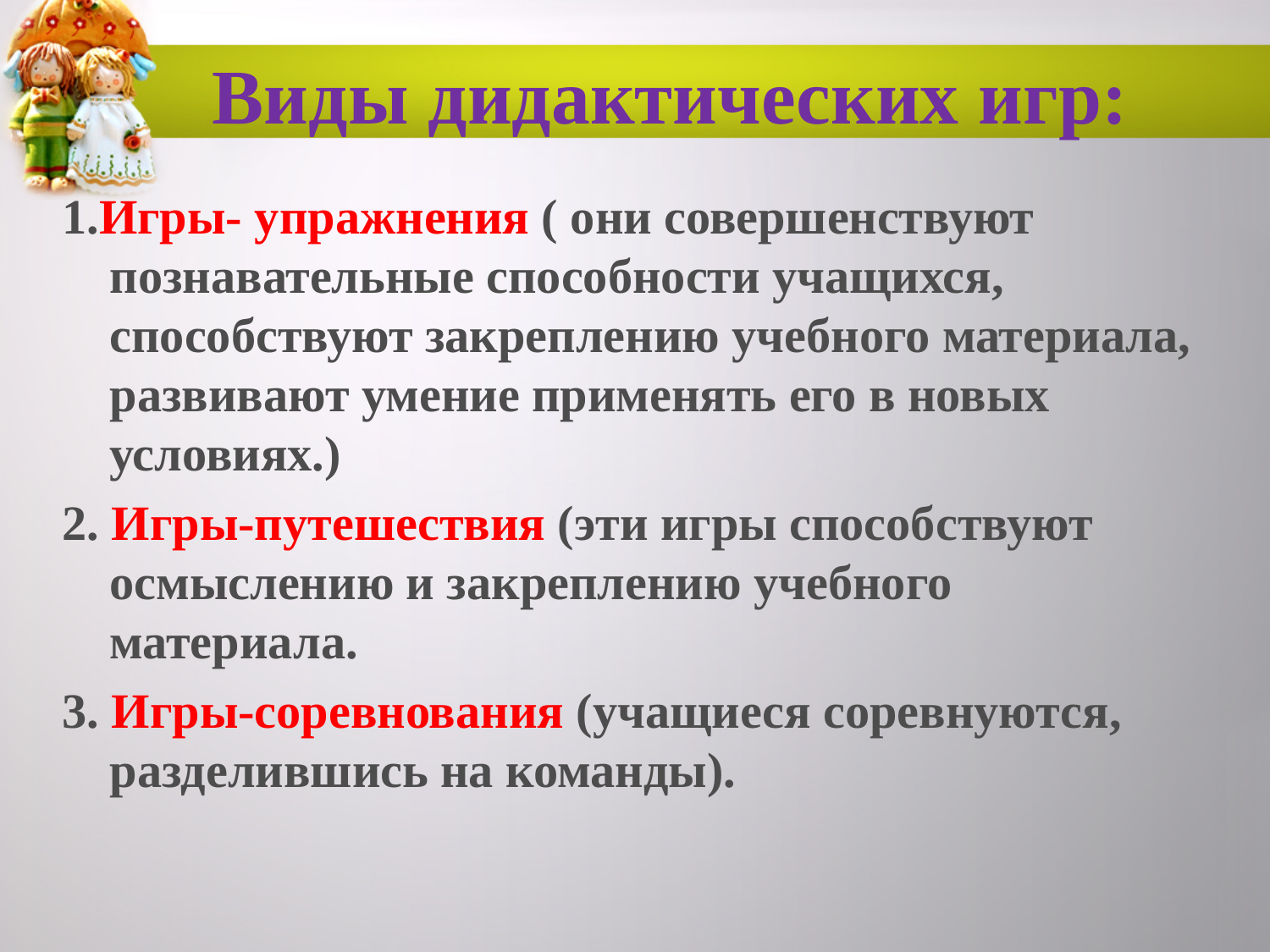

# Виды дидактических игр:
1.Игры- упражнения ( они совершенствуют познавательные способности учащихся, способствуют закреплению учебного материала, развивают умение применять его в новых условиях.)
2. Игры-путешествия (эти игры способствуют осмыслению и закреплению учебного материала.
3. Игры-соревнования (учащиеся соревнуются,        разделившись на команды).